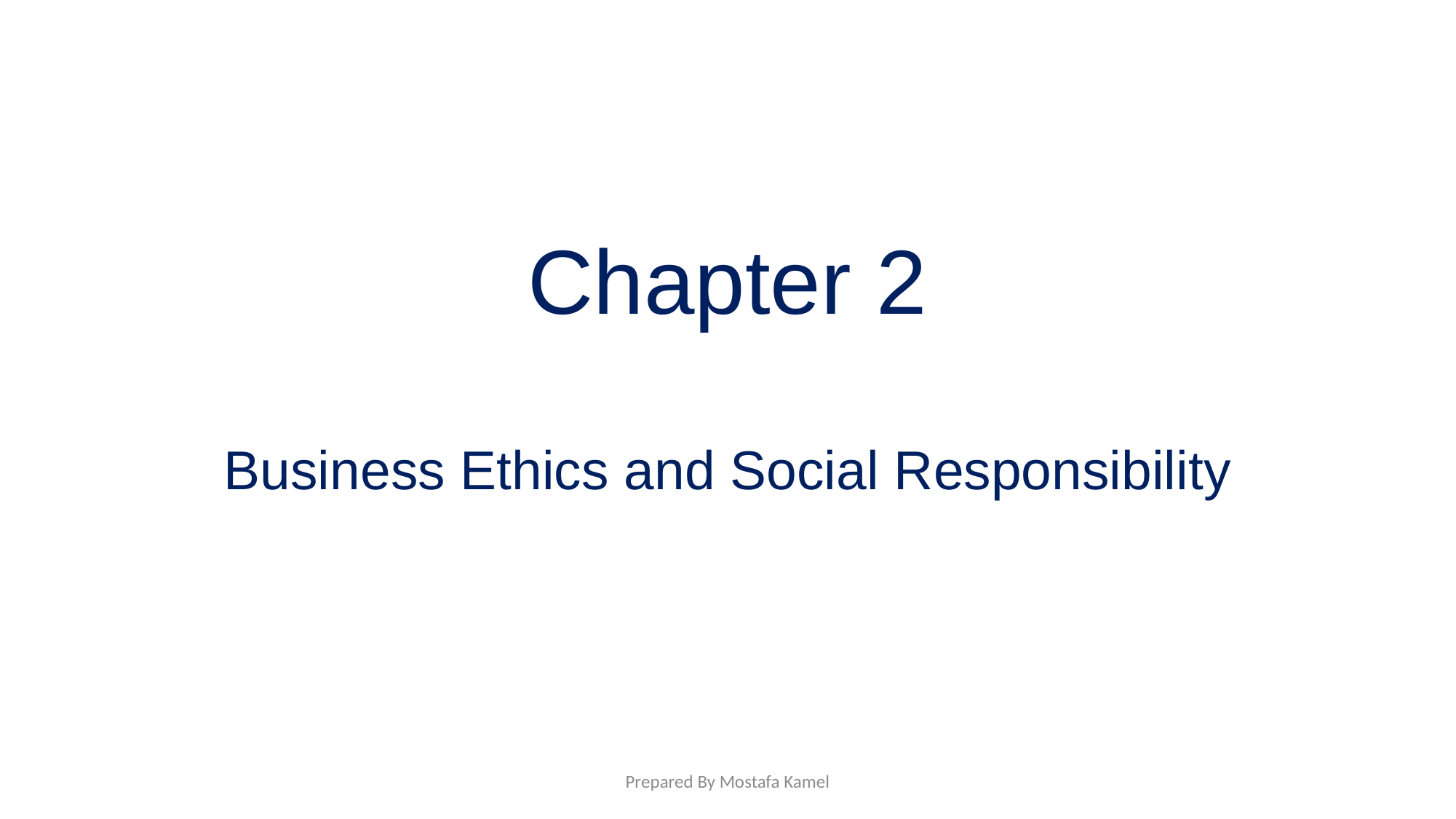

# Chapter 2
Business Ethics and Social Responsibility
Prepared By Mostafa Kamel